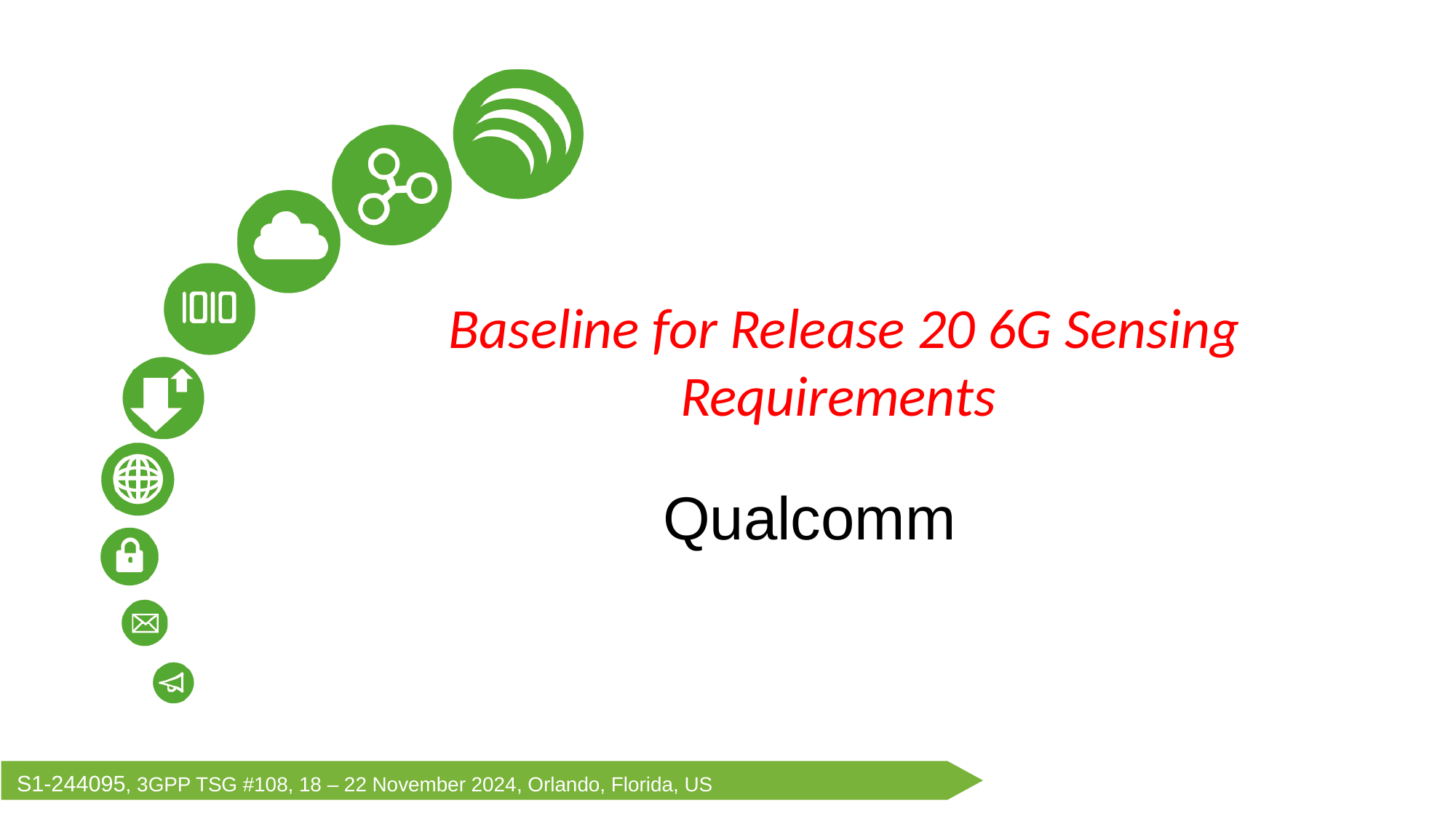

Baseline for Release 20 6G Sensing Requirements

Qualcomm

S1-244095, 3GPP TSG #108, 18 – 22 November 2024, Orlando, Florida, US